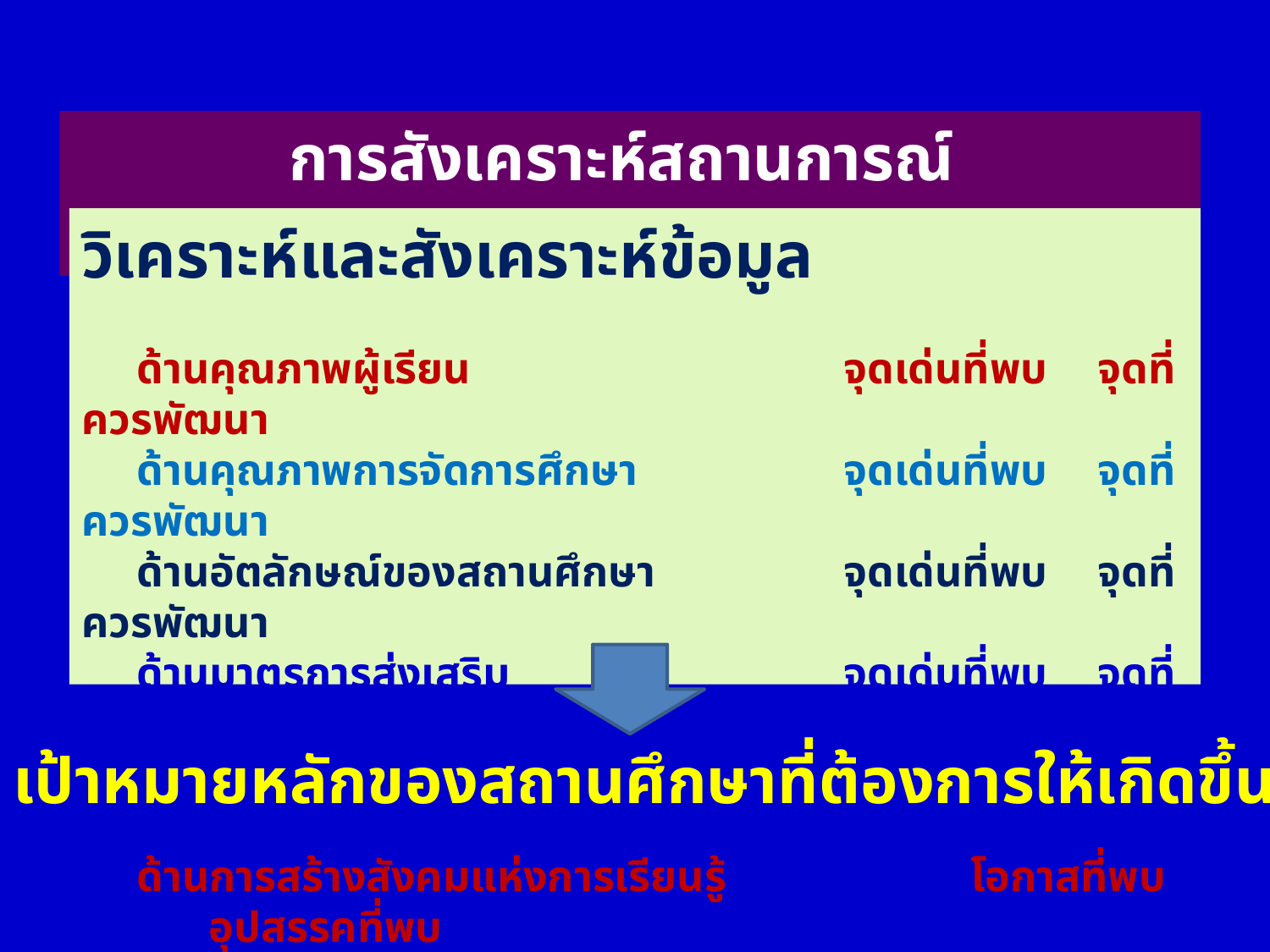

การสังเคราะห์สถานการณ์
วิเคราะห์และสังเคราะห์ข้อมูล
     ด้านคุณภาพผู้เรียน			จุดเด่นที่พบ	จุดที่ควรพัฒนา
     ด้านคุณภาพการจัดการศึกษา		จุดเด่นที่พบ 	จุดที่ควรพัฒนา
     ด้านอัตลักษณ์ของสถานศึกษา		จุดเด่นที่พบ 	จุดที่ควรพัฒนา
     ด้านมาตรการส่งเสริม 			จุดเด่นที่พบ 	จุดที่ควรพัฒนา
 			                        ควบคู่กับโอกาส และอุปสรรคที่เกิดขึ้น
     ด้านการสร้างสังคมแห่งการเรียนรู้ 		โอกาสที่พบ	อุปสรรคที่พบ

เป้าหมายหลักของสถานศึกษาที่ต้องการให้เกิดขึ้น